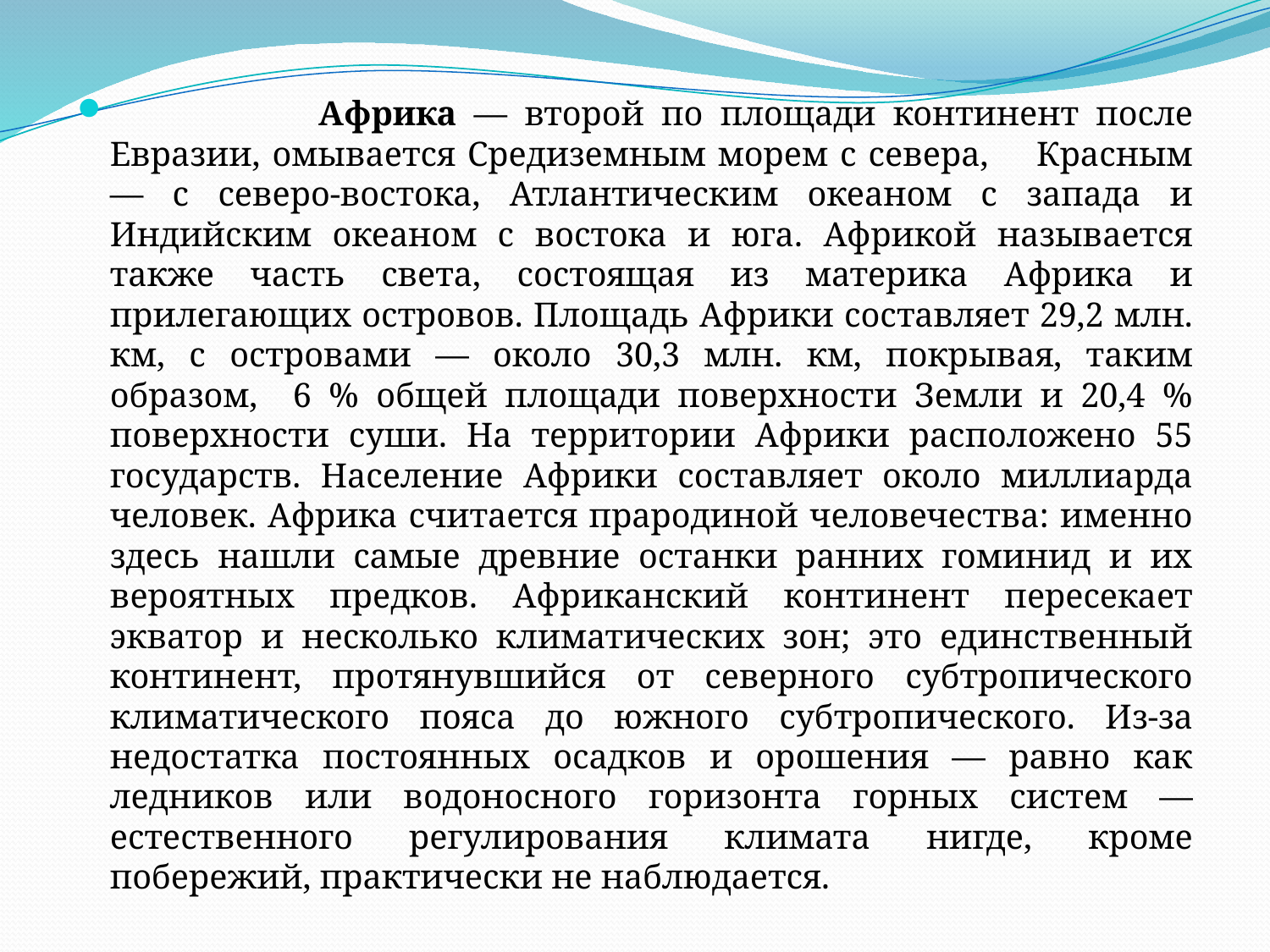

Африка — второй по площади континент после Евразии, омывается Средиземным морем с севера,    Красным — с северо-востока, Атлантическим океаном с запада и Индийским океаном с востока и юга. Африкой называется также часть света, состоящая из материка Африка и прилегающих островов. Площадь Африки составляет 29,2 млн. км, с островами — около 30,3 млн. км, покрывая, таким образом,  6 % общей площади поверхности Земли и 20,4 % поверхности суши. На территории Африки расположено 55 государств. Население Африки составляет около миллиарда человек. Африка считается прародиной человечества: именно здесь нашли самые древние останки ранних гоминид и их вероятных предков. Африканский континент пересекает экватор и несколько климатических зон; это единственный континент, протянувшийся от северного субтропического климатического пояса до южного субтропического. Из-за недостатка постоянных осадков и орошения — равно как ледников или водоносного горизонта горных систем — естественного регулирования климата нигде, кроме побережий, практически не наблюдается.